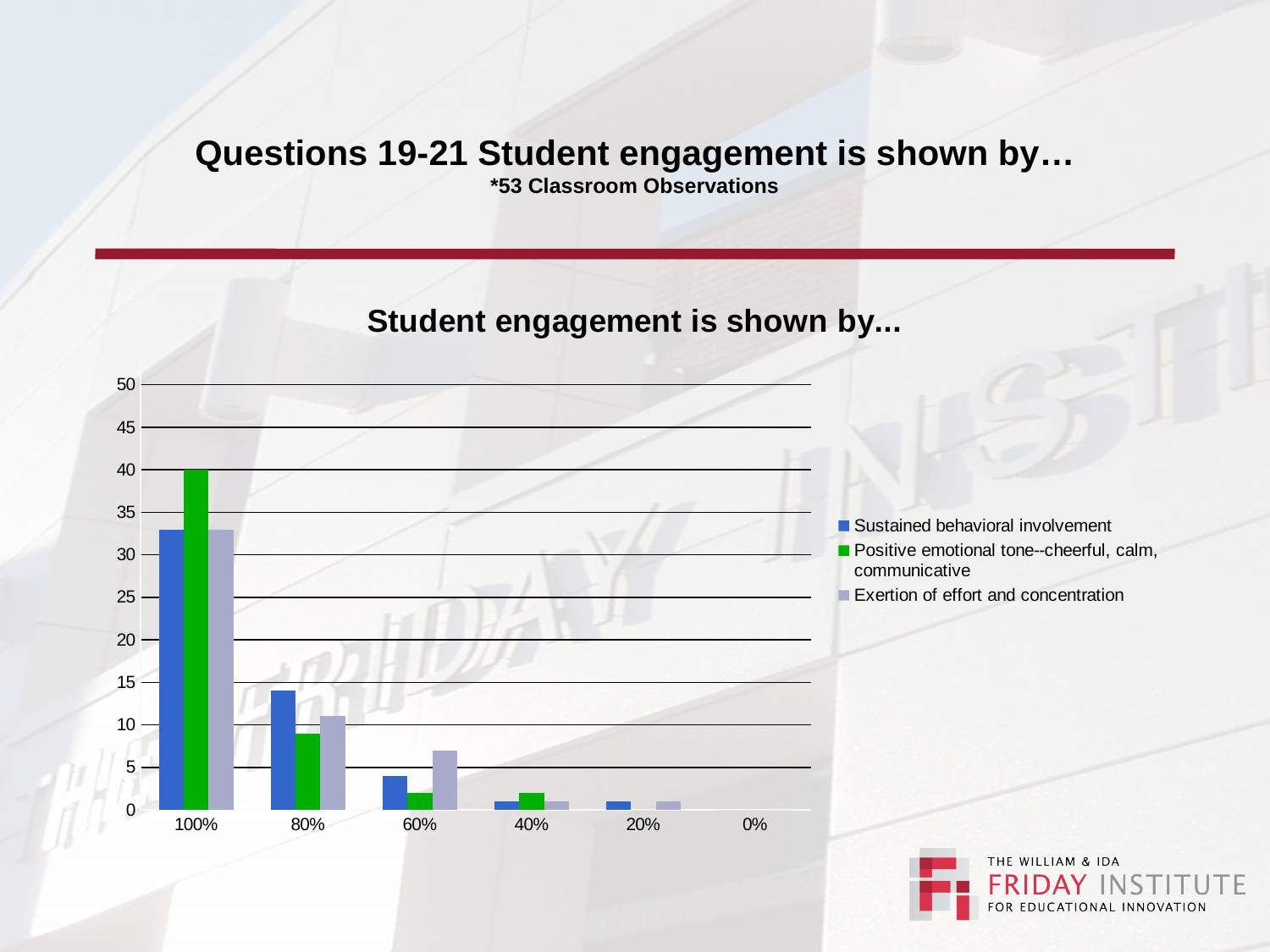

# Questions 19-21 Student engagement is shown by… *53 Classroom Observations

### Chart: Student engagement is shown by...

| Category | Sustained behavioral involvement | Positive emotional tone--cheerful, calm, communicative | Exertion of effort and concentration |
|---|---|---|---|
| 100% | 33.0 | 40.0 | 33.0 |
| 80% | 14.0 | 9.0 | 11.0 |
| 60% | 4.0 | 2.0 | 7.0 |
| 40% | 1.0 | 2.0 | 1.0 |
| 20% | 1.0 | 0.0 | 1.0 |
| 0% | 0.0 | 0.0 | 0.0 |